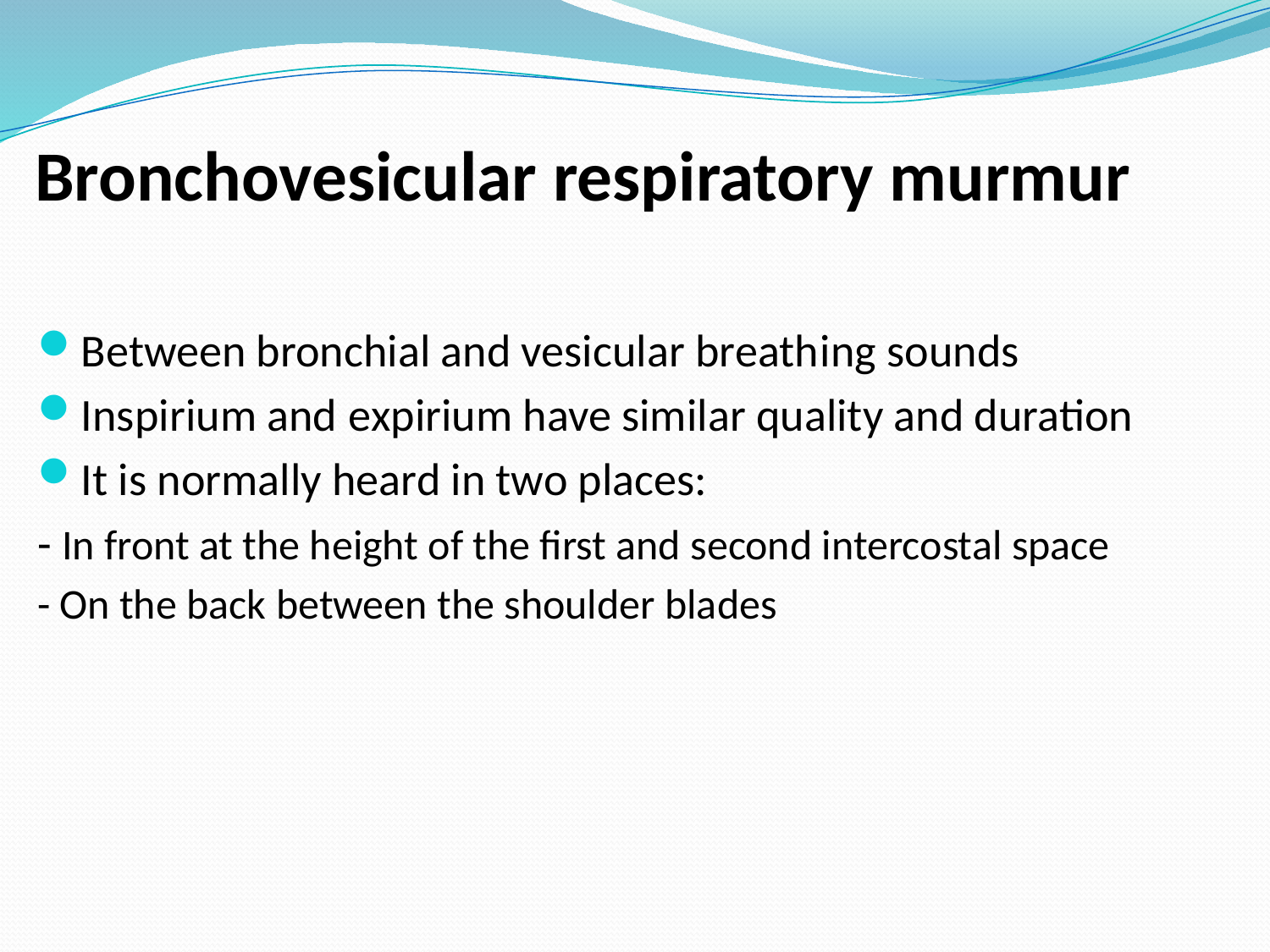

# Bronchovesicular respiratory murmur
Between bronchial and vesicular breathing sounds
Inspirium and expirium have similar quality and duration
It is normally heard in two places:
- In front at the height of the first and second intercostal space
- On the back between the shoulder blades